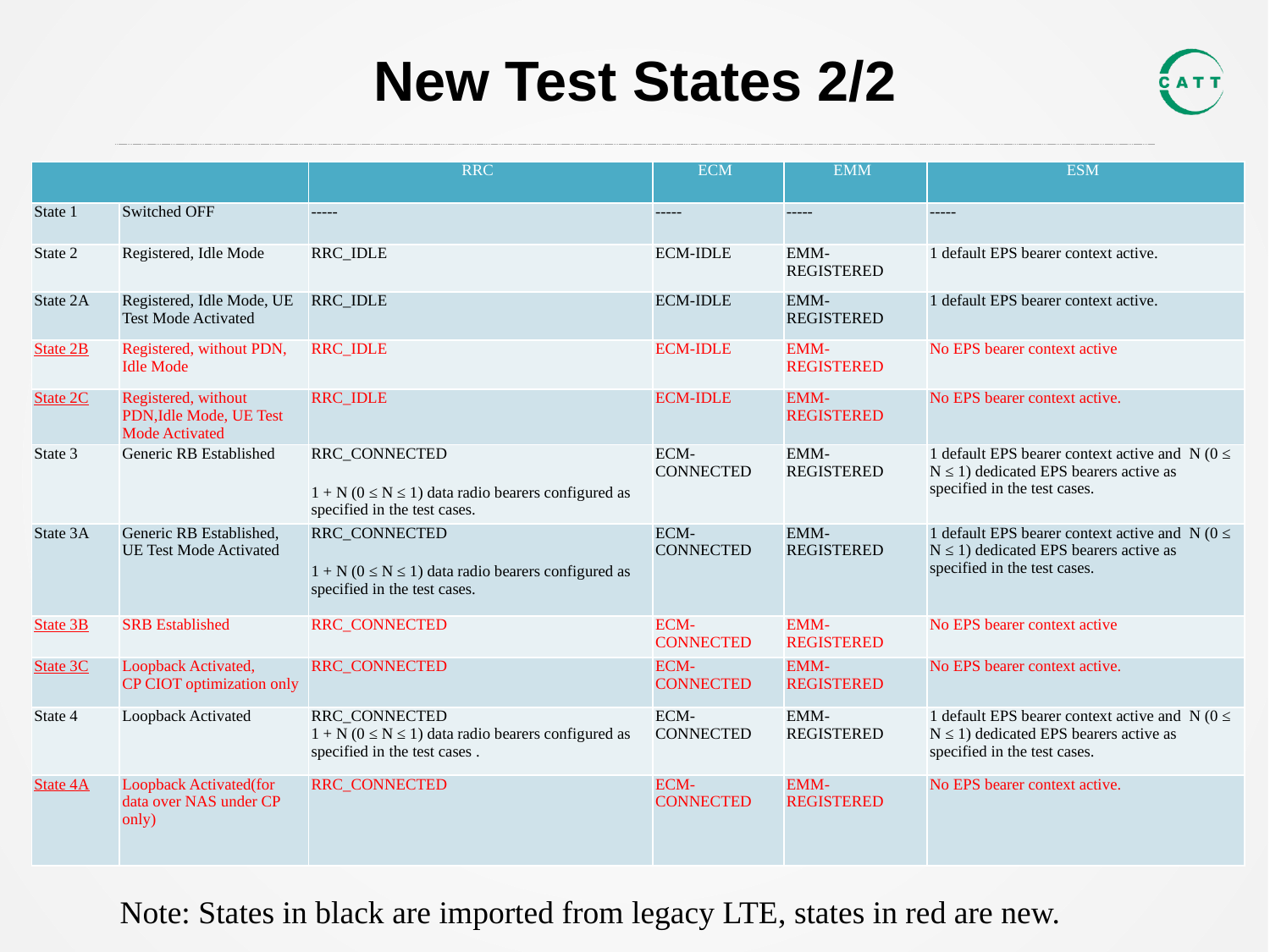

# New Test States 2/2
|  |  | RRC | ECM | EMM | ESM |
| --- | --- | --- | --- | --- | --- |
| State 1 | Switched OFF | ----- | ----- | ----- | ----- |
| State 2 | Registered, Idle Mode | RRC\_IDLE | ECM-IDLE | EMM-REGISTERED | 1 default EPS bearer context active. |
| State 2A | Registered, Idle Mode, UE Test Mode Activated | RRC\_IDLE | ECM-IDLE | EMM-REGISTERED | 1 default EPS bearer context active. |
| State 2B | Registered, without PDN, Idle Mode | RRC\_IDLE | ECM-IDLE | EMM-REGISTERED | No EPS bearer context active |
| State 2C | Registered, without PDN,Idle Mode, UE Test Mode Activated | RRC\_IDLE | ECM-IDLE | EMM-REGISTERED | No EPS bearer context active. |
| State 3 | Generic RB Established | RRC\_CONNECTED 1 + N (0 ≤ N ≤ 1) data radio bearers configured as specified in the test cases. | ECM-CONNECTED | EMM-REGISTERED | 1 default EPS bearer context active and N (0 ≤ N ≤ 1) dedicated EPS bearers active as specified in the test cases. |
| State 3A | Generic RB Established, UE Test Mode Activated | RRC\_CONNECTED 1 + N (0 ≤ N ≤ 1) data radio bearers configured as specified in the test cases. | ECM-CONNECTED | EMM-REGISTERED | 1 default EPS bearer context active and N (0 ≤ N ≤ 1) dedicated EPS bearers active as specified in the test cases. |
| State 3B | SRB Established | RRC\_CONNECTED | ECM-CONNECTED | EMM-REGISTERED | No EPS bearer context active |
| State 3C | Loopback Activated, CP CIOT optimization only | RRC\_CONNECTED | ECM-CONNECTED | EMM-REGISTERED | No EPS bearer context active. |
| State 4 | Loopback Activated | RRC\_CONNECTED 1 + N (0 ≤ N ≤ 1) data radio bearers configured as specified in the test cases . | ECM-CONNECTED | EMM-REGISTERED | 1 default EPS bearer context active and N (0 ≤ N ≤ 1) dedicated EPS bearers active as specified in the test cases. |
| State 4A | Loopback Activated(for data over NAS under CP only) | RRC\_CONNECTED | ECM-CONNECTED | EMM-REGISTERED | No EPS bearer context active. |
Note: States in black are imported from legacy LTE, states in red are new.